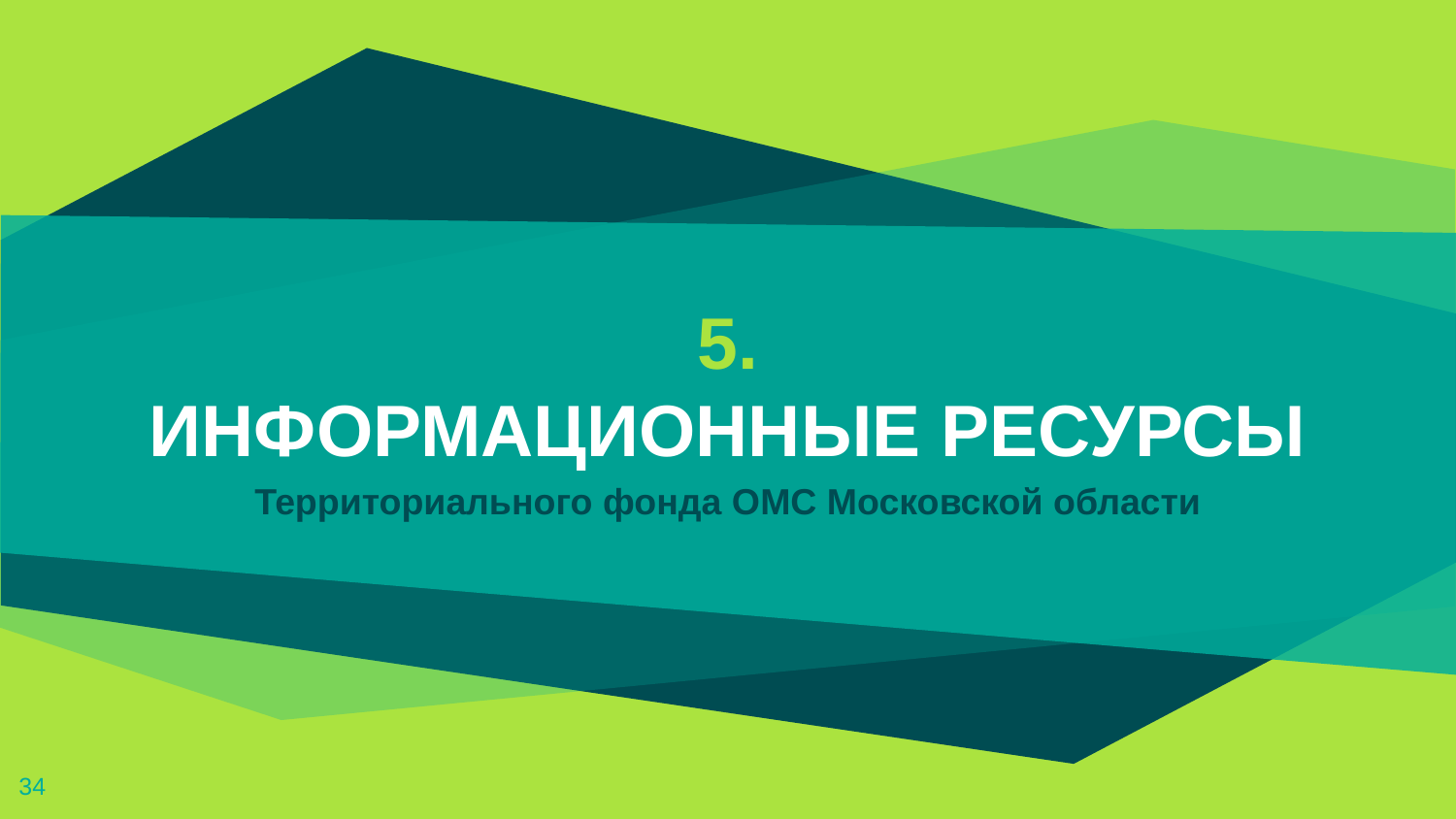

# 5.
ИНФОРМАЦИОННЫЕ РЕСУРСЫ
Территориального фонда ОМС Московской области
34